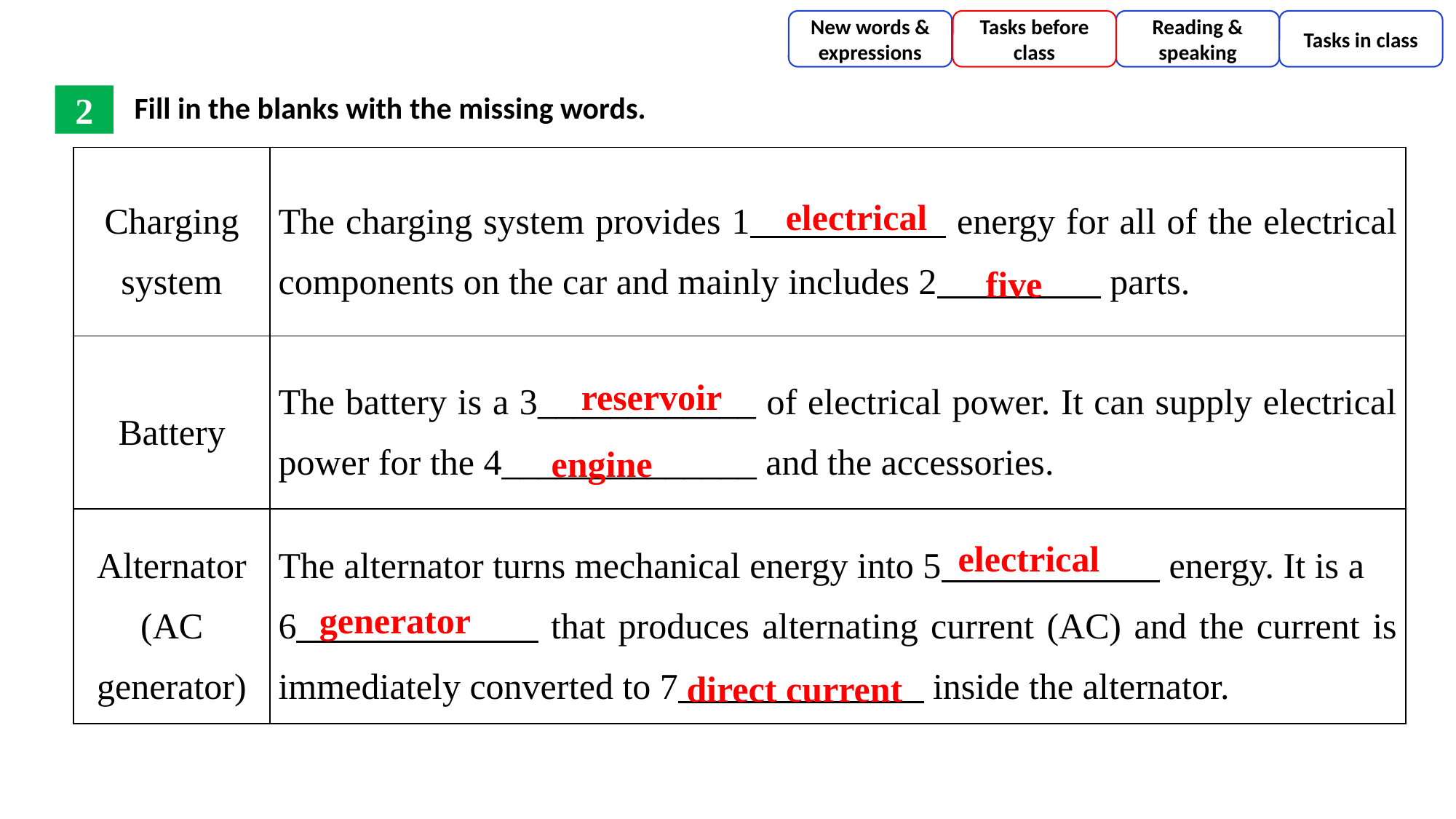

New words & expressions
Tasks before class
Reading & speaking
Tasks in class
Fill in the blanks with the missing words.

2
| Charging system | The charging system provides 1 energy for all of the electrical components on the car and mainly includes 2 parts. |
| --- | --- |
| Battery | The battery is a 3\_\_\_\_\_\_\_\_\_\_\_\_ of electrical power. It can supply electrical power for the 4\_\_\_\_\_\_\_\_\_\_\_\_\_\_ and the accessories. |
| Alternator (AC generator) | The alternator turns mechanical energy into 5 energy. It is a 6 that produces alternating current (AC) and the current is immediately converted to 7 inside the alternator. |
electrical
five
reservoir
engine
electrical
generator
direct current